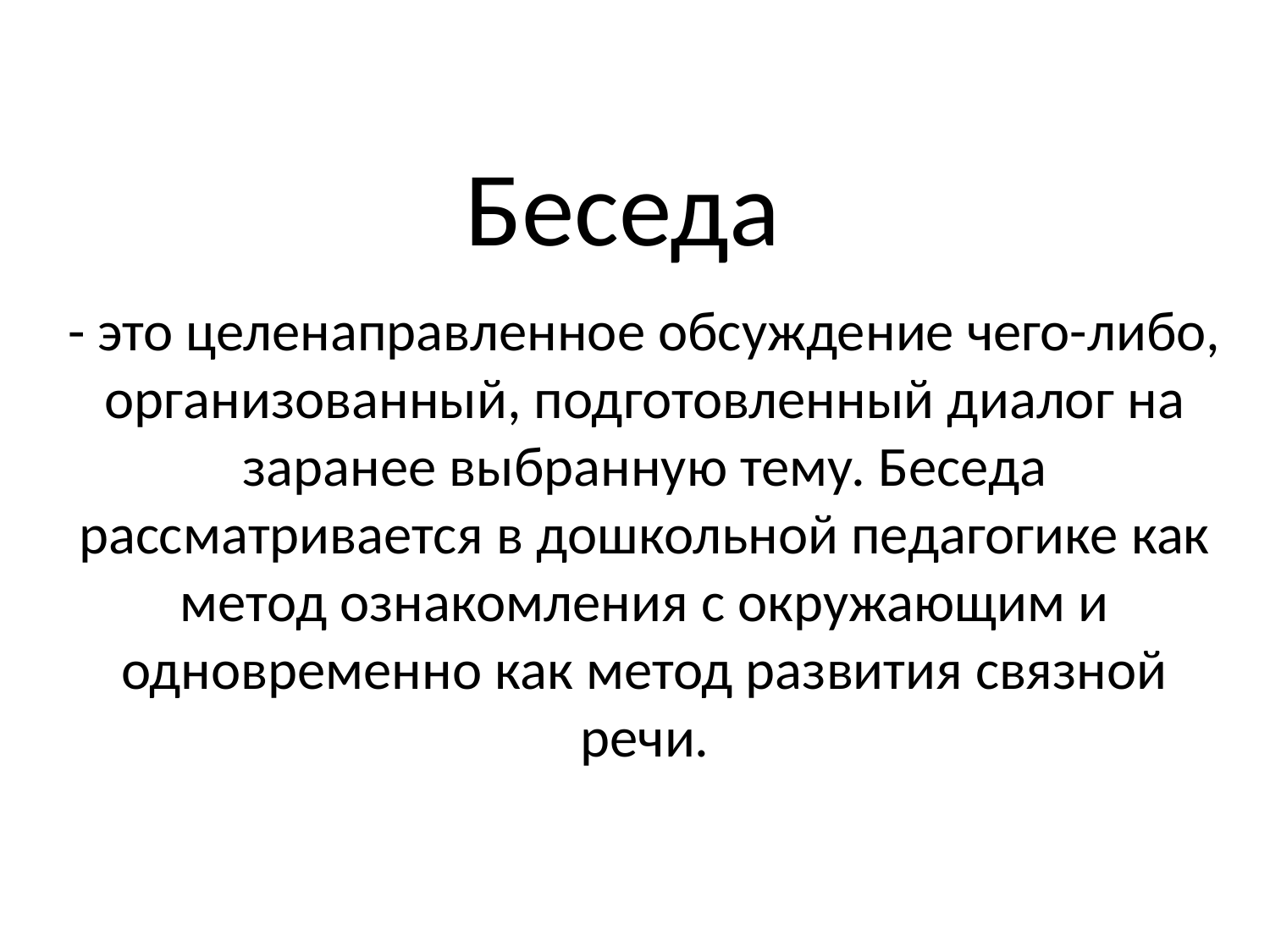

# Беседа
- это целенаправленное обсуждение чего-либо, организованный, подготовленный диалог на заранее выбранную тему. Беседа рассматривается в дошкольной педагогике как метод ознакомления с окружающим и одновременно как метод развития связной речи.